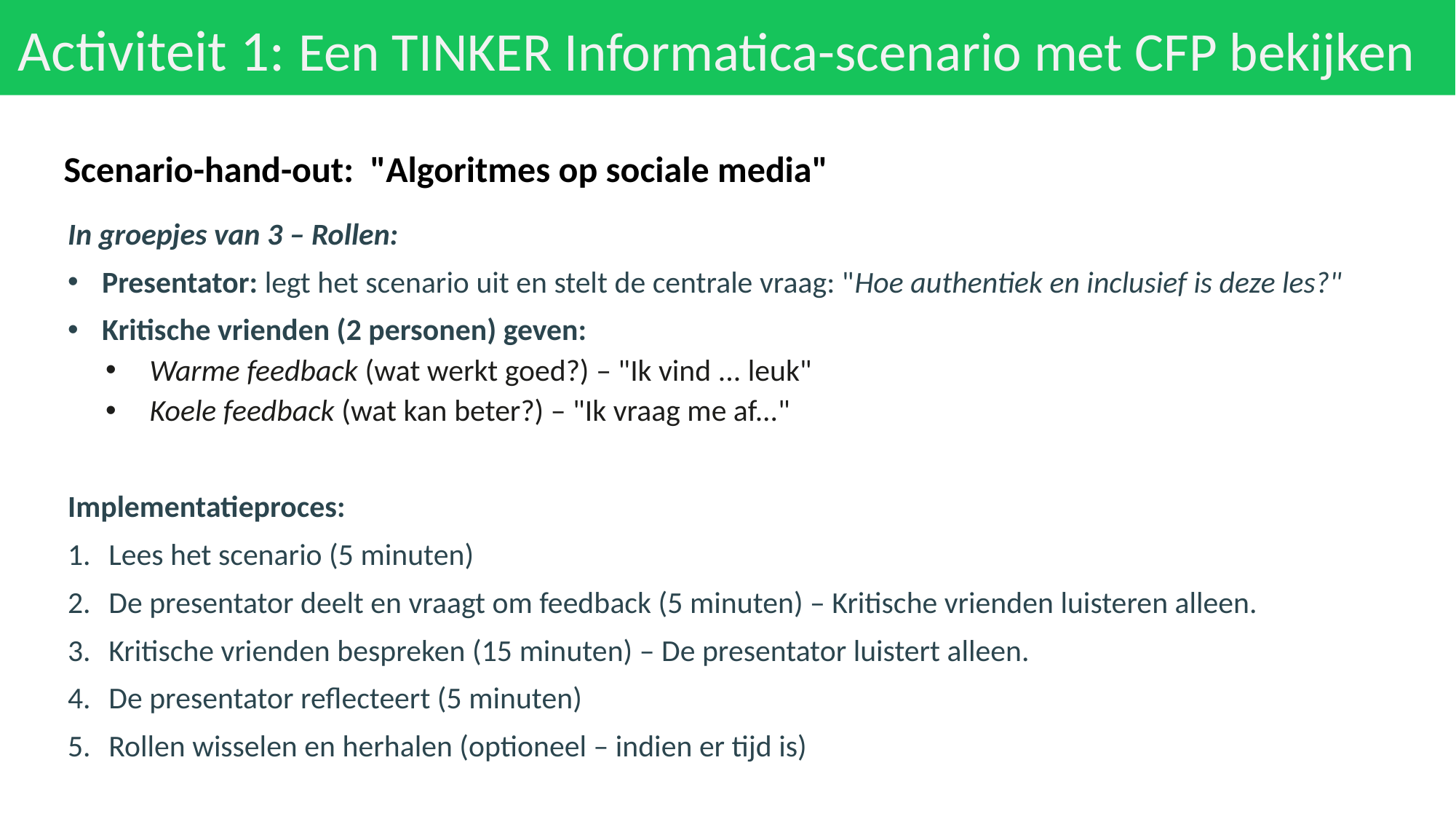

# Activiteit 1: Een TINKER Informatica-scenario met CFP bekijken
Scenario-hand-out:  "Algoritmes op sociale media"
In groepjes van 3 – Rollen:
Presentator: legt het scenario uit en stelt de centrale vraag: "Hoe authentiek en inclusief is deze les?"
Kritische vrienden (2 personen) geven:
Warme feedback (wat werkt goed?) – "Ik vind ... leuk"
Koele feedback (wat kan beter?) – "Ik vraag me af..."

Implementatieproces:
Lees het scenario (5 minuten)
De presentator deelt en vraagt om feedback (5 minuten) – Kritische vrienden luisteren alleen.
Kritische vrienden bespreken (15 minuten) – De presentator luistert alleen.
De presentator reflecteert (5 minuten)
Rollen wisselen en herhalen (optioneel – indien er tijd is)